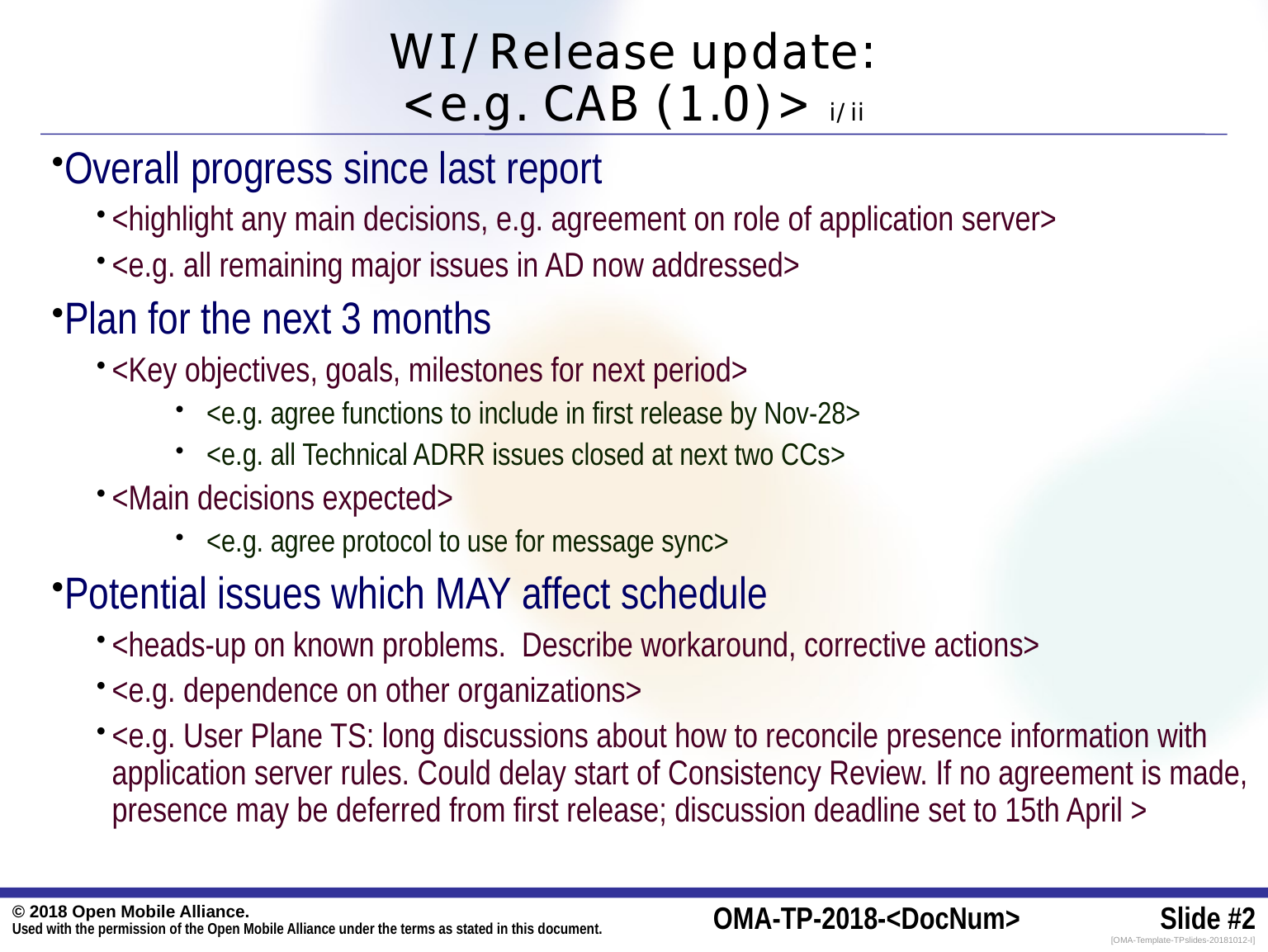

Provide high level, but informative, information for each Release.
Do not report on Releases in maintenance, unless important changes made
Do not make uninformative general statements (e.g. “RD progressing well”)
Provide information on the planning of the group going forward, what the objectives & remaining tasks are. Provide early visibility on new work
List technical objectives, do not repeat WISPR milestone data

►
# WI/Release update: <e.g. CAB (1.0)> i/ii
▲
▼
Overall progress since last report
<highlight any main decisions, e.g. agreement on role of application server>
<e.g. all remaining major issues in AD now addressed>
Plan for the next 3 months
<Key objectives, goals, milestones for next period>
<e.g. agree functions to include in first release by Nov-28>
<e.g. all Technical ADRR issues closed at next two CCs>
<Main decisions expected>
<e.g. agree protocol to use for message sync>
Potential issues which MAY affect schedule
<heads-up on known problems.  Describe workaround, corrective actions>
<e.g. dependence on other organizations>
<e.g. User Plane TS: long discussions about how to reconcile presence information with application server rules. Could delay start of Consistency Review. If no agreement is made, presence may be deferred from first release; discussion deadline set to 15th April >